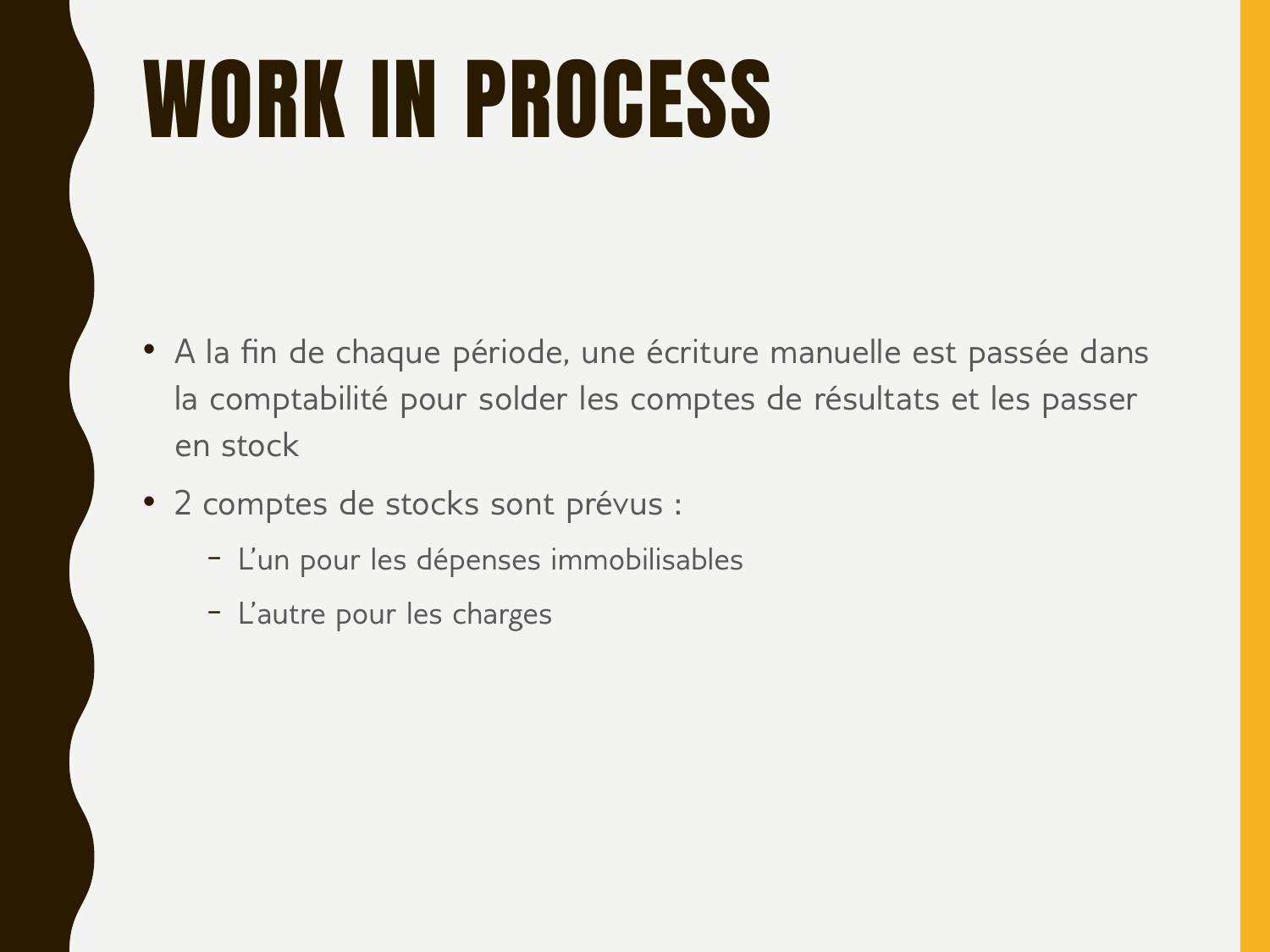

# Work in process
A la fin de chaque période, une écriture manuelle est passée dans la comptabilité pour solder les comptes de résultats et les passer en stock
2 comptes de stocks sont prévus :
L’un pour les dépenses immobilisables
L’autre pour les charges